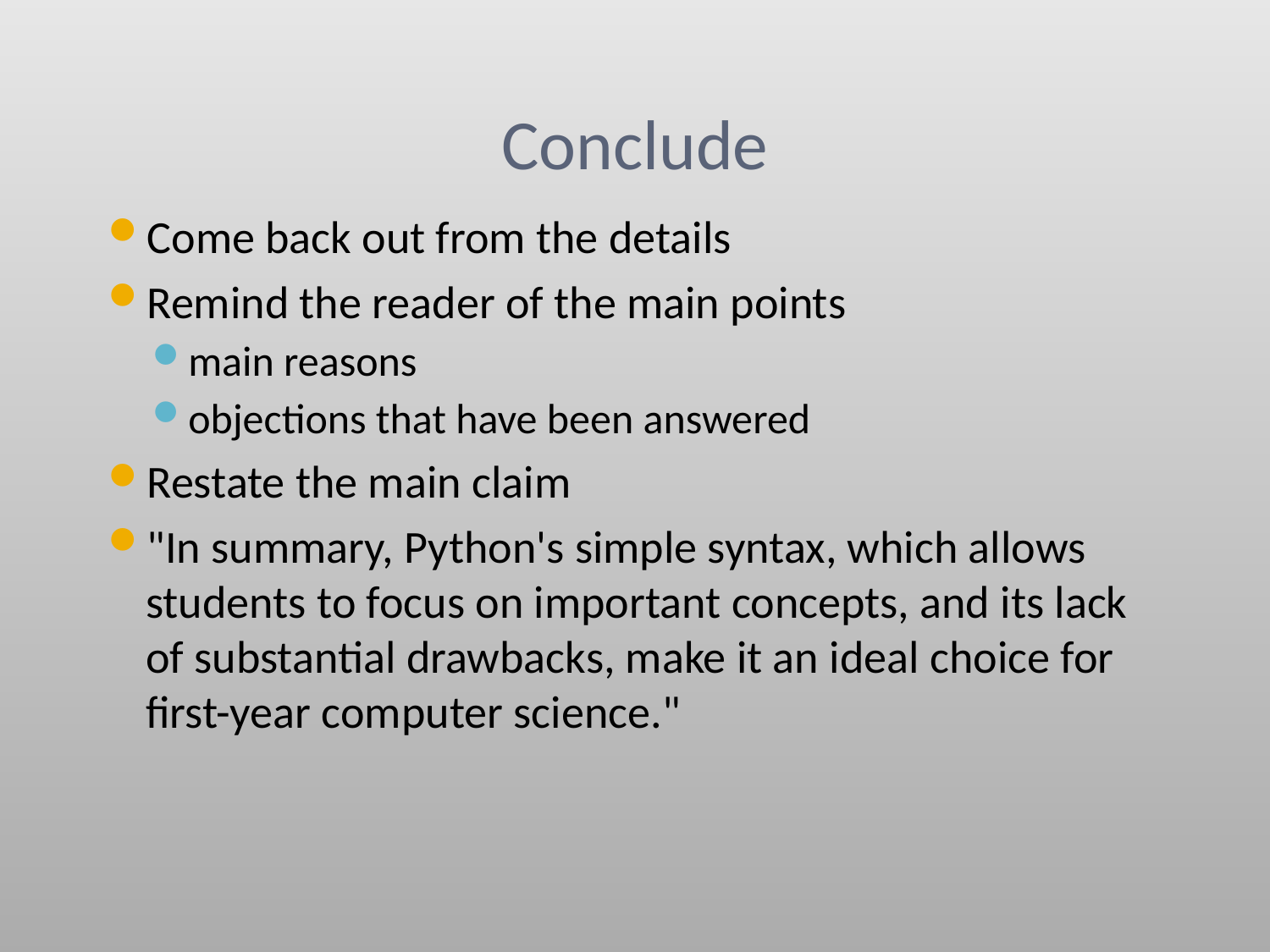

# Conclude
Come back out from the details
Remind the reader of the main points
main reasons
objections that have been answered
Restate the main claim
"In summary, Python's simple syntax, which allows students to focus on important concepts, and its lack of substantial drawbacks, make it an ideal choice for first-year computer science."